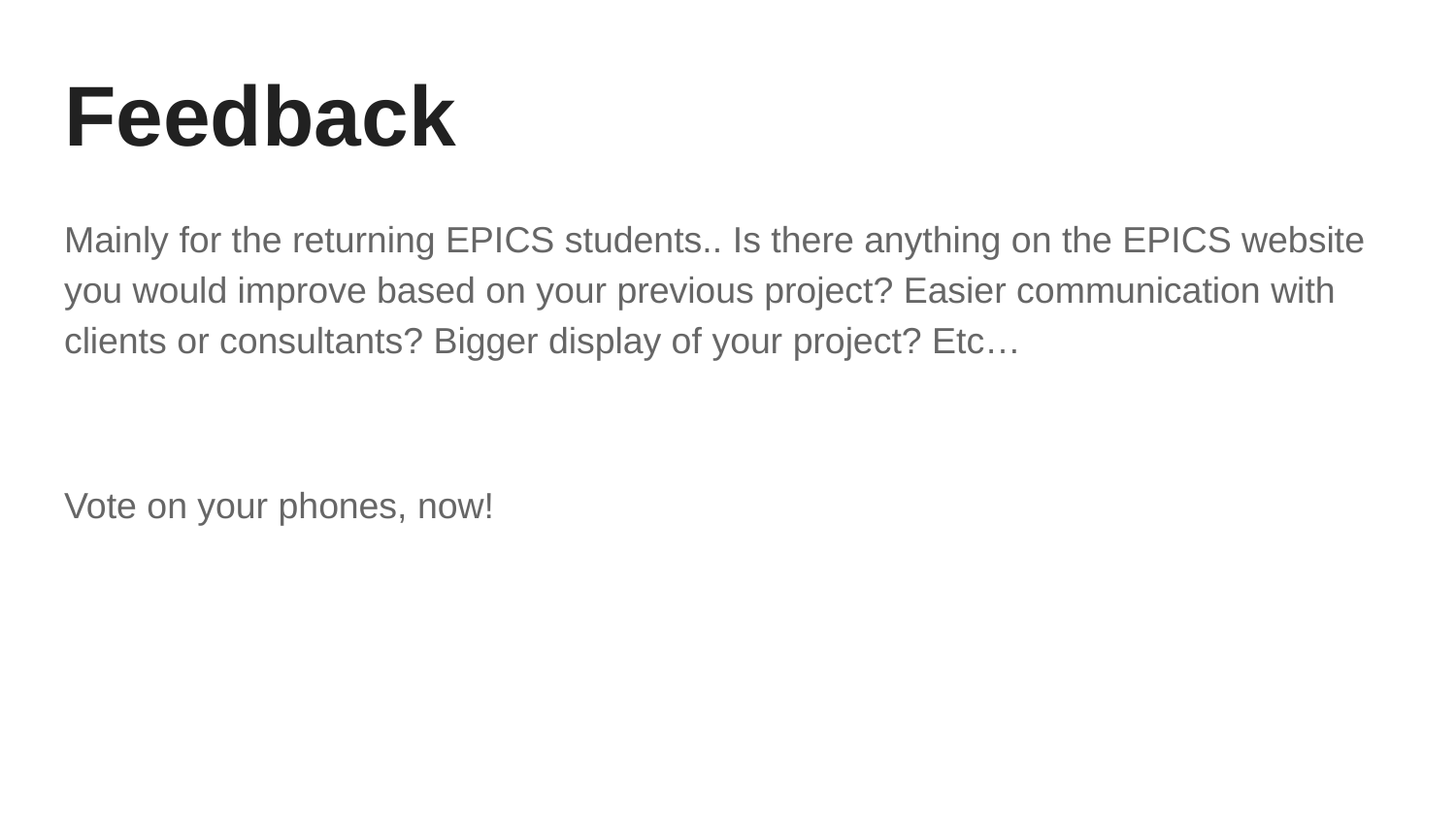

# Feedback
Mainly for the returning EPICS students.. Is there anything on the EPICS website you would improve based on your previous project? Easier communication with clients or consultants? Bigger display of your project? Etc…

Vote on your phones, now!